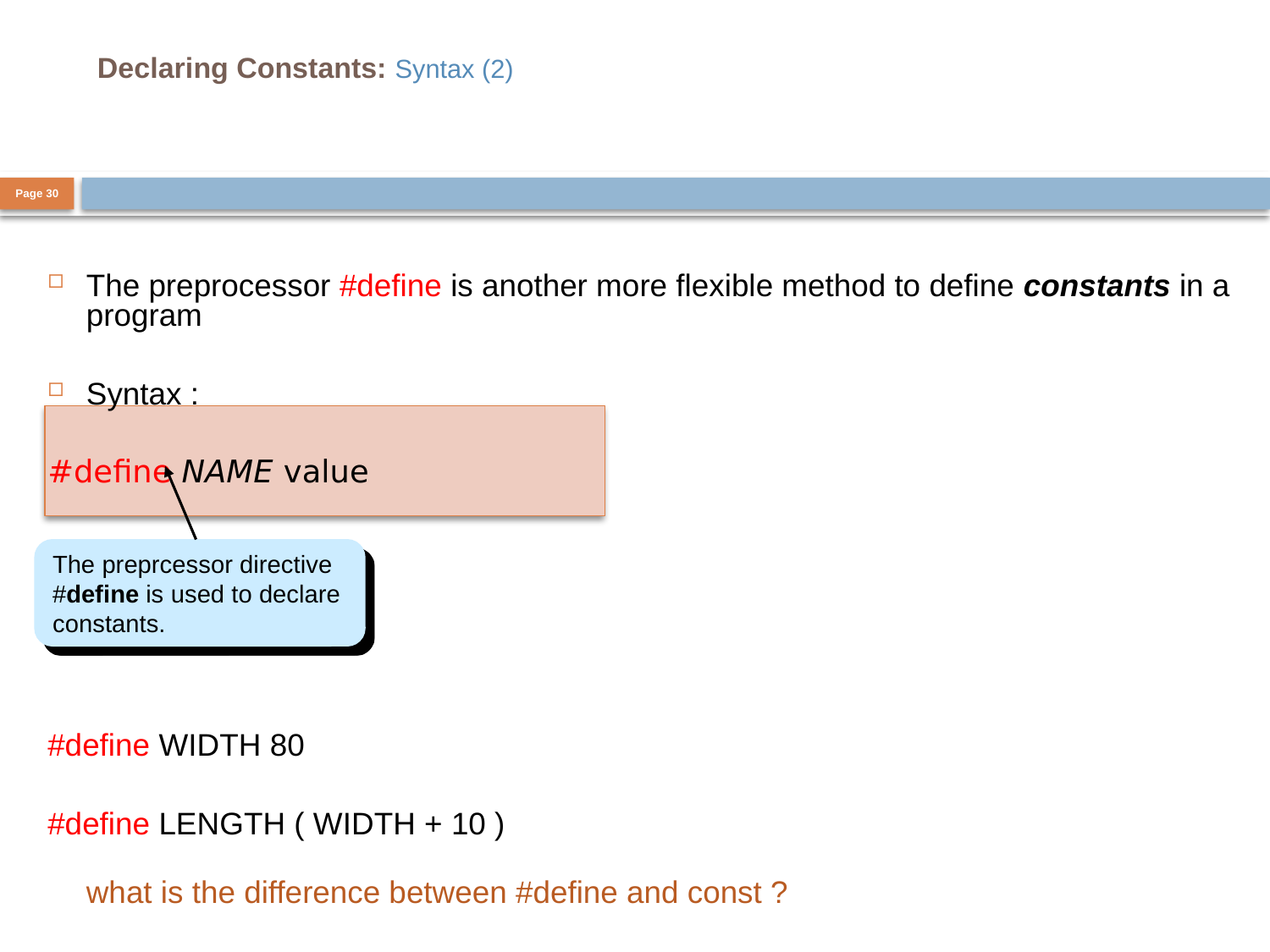

# Declaring Constants: Syntax (2)
Page 30

The preprocessor #define is another more flexible method to define constants in a program

Syntax :

#define NAME value

#define WIDTH 80

#define LENGTH ( WIDTH + 10 )
what is the difference between #define and const ?

The preprcessor directive #define is used to declare constants.